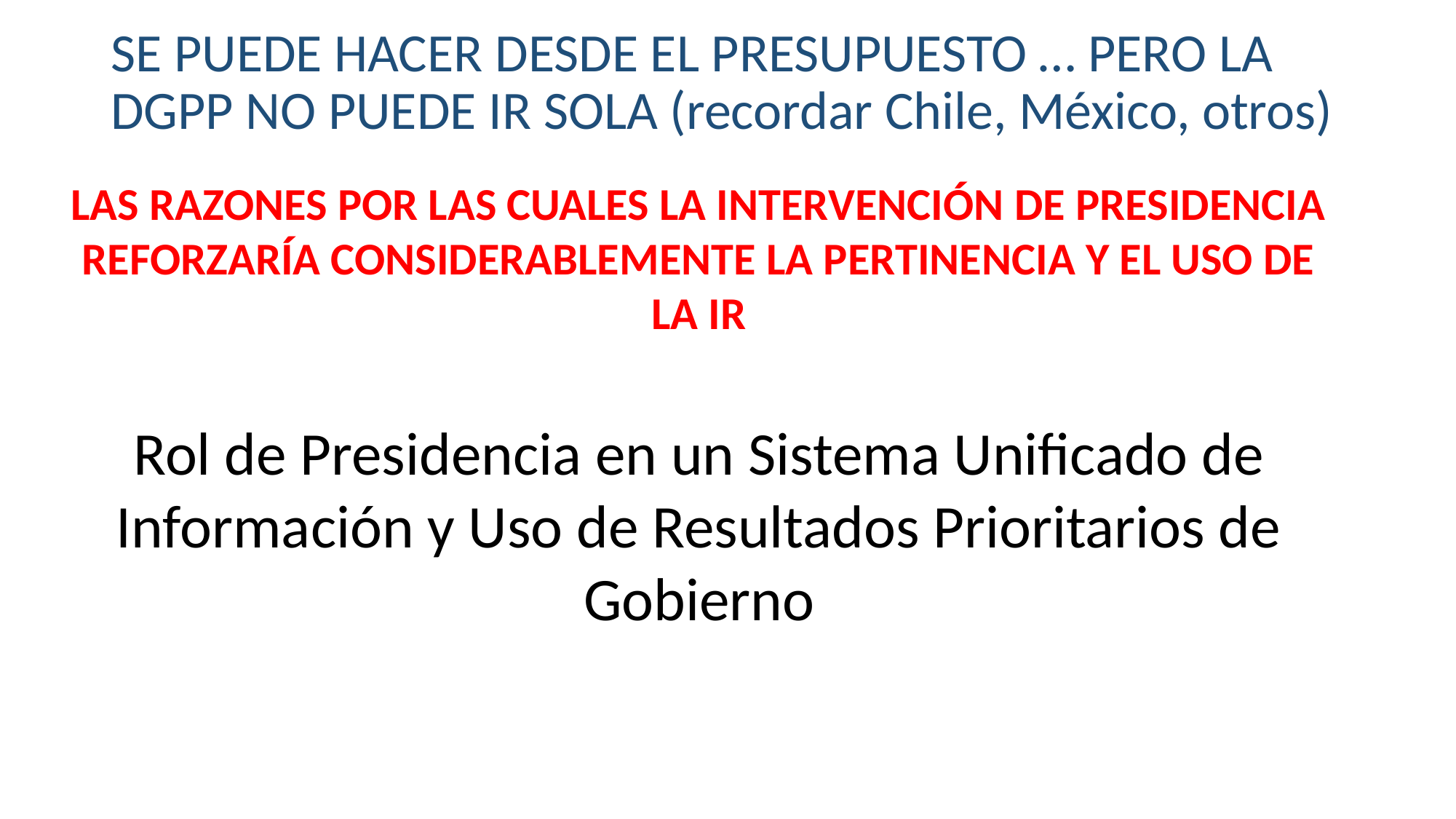

# SE PUEDE HACER DESDE EL PRESUPUESTO … PERO LA DGPP NO PUEDE IR SOLA (recordar Chile, México, otros)
LAS RAZONES POR LAS CUALES LA INTERVENCIÓN DE PRESIDENCIA REFORZARÍA CONSIDERABLEMENTE LA PERTINENCIA Y EL USO DE LA IR

Rol de Presidencia en un Sistema Unificado de Información y Uso de Resultados Prioritarios de Gobierno